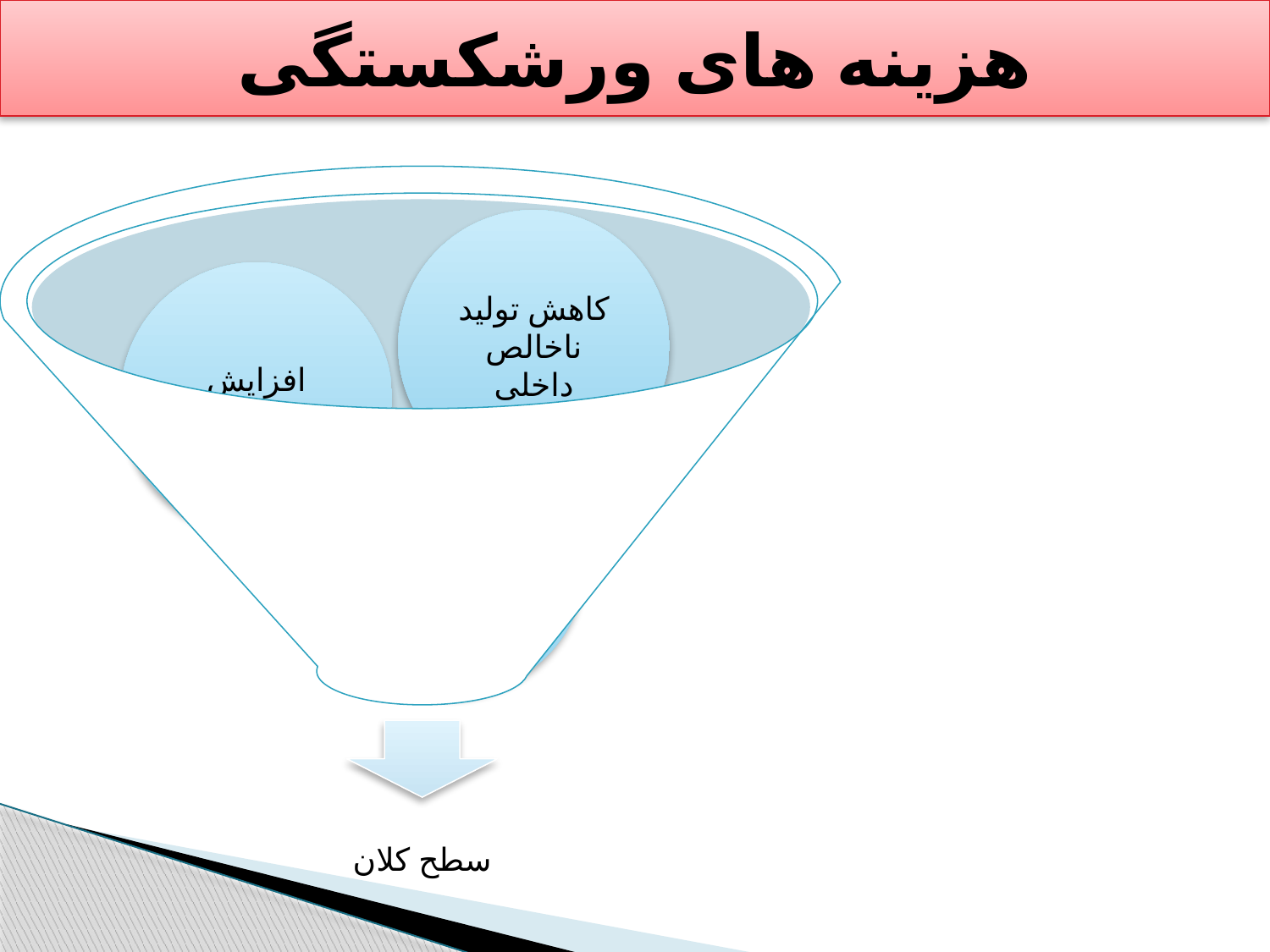

# هزینه های ورشکستگی
کاهش تولید ناخالص داخلی
افزایش بیکاری